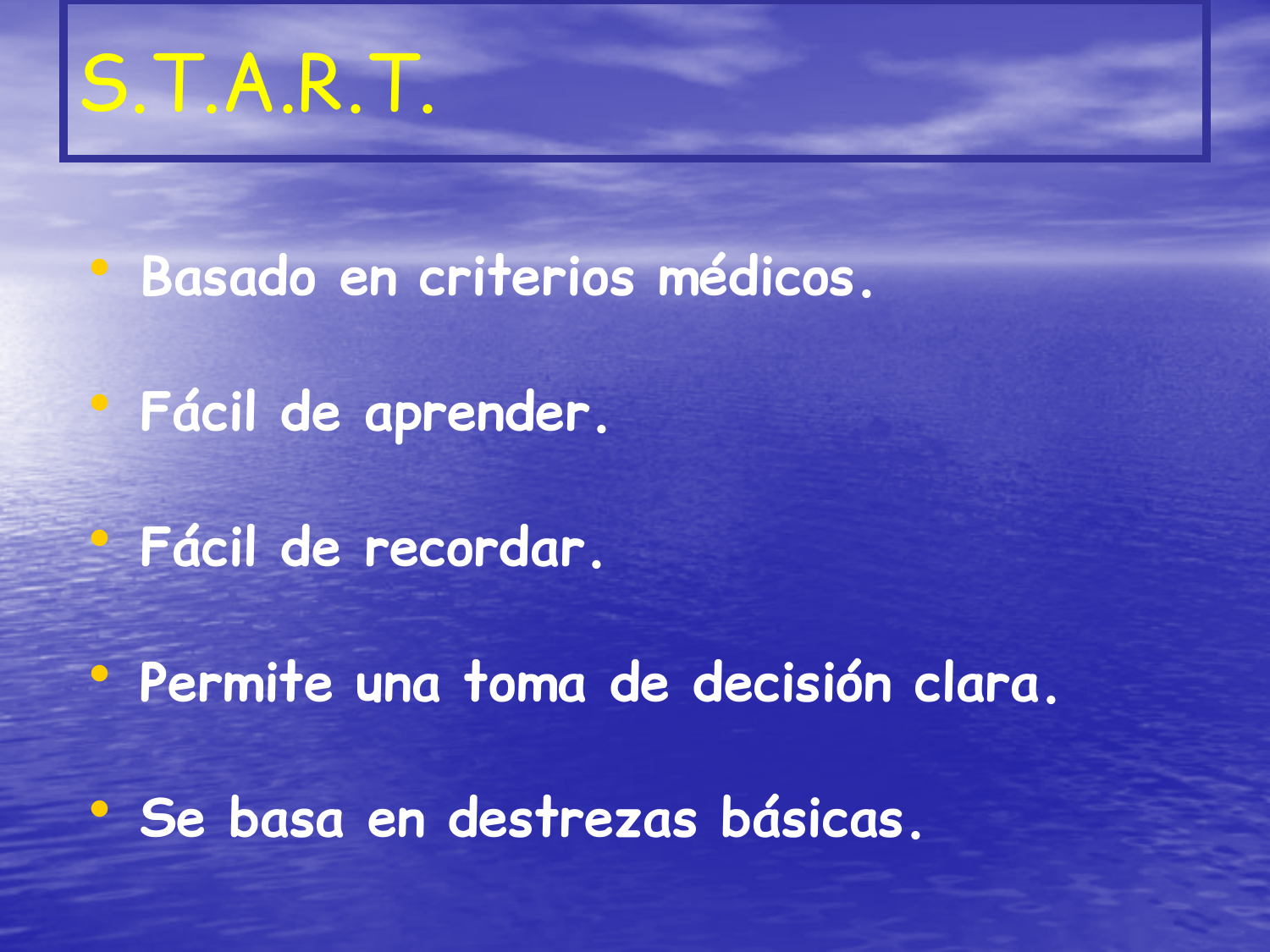

# S.T.A.R.T.
Basado en criterios médicos.

Fácil de aprender.

Fácil de recordar.

Permite una toma de decisión clara.

Se basa en destrezas básicas.